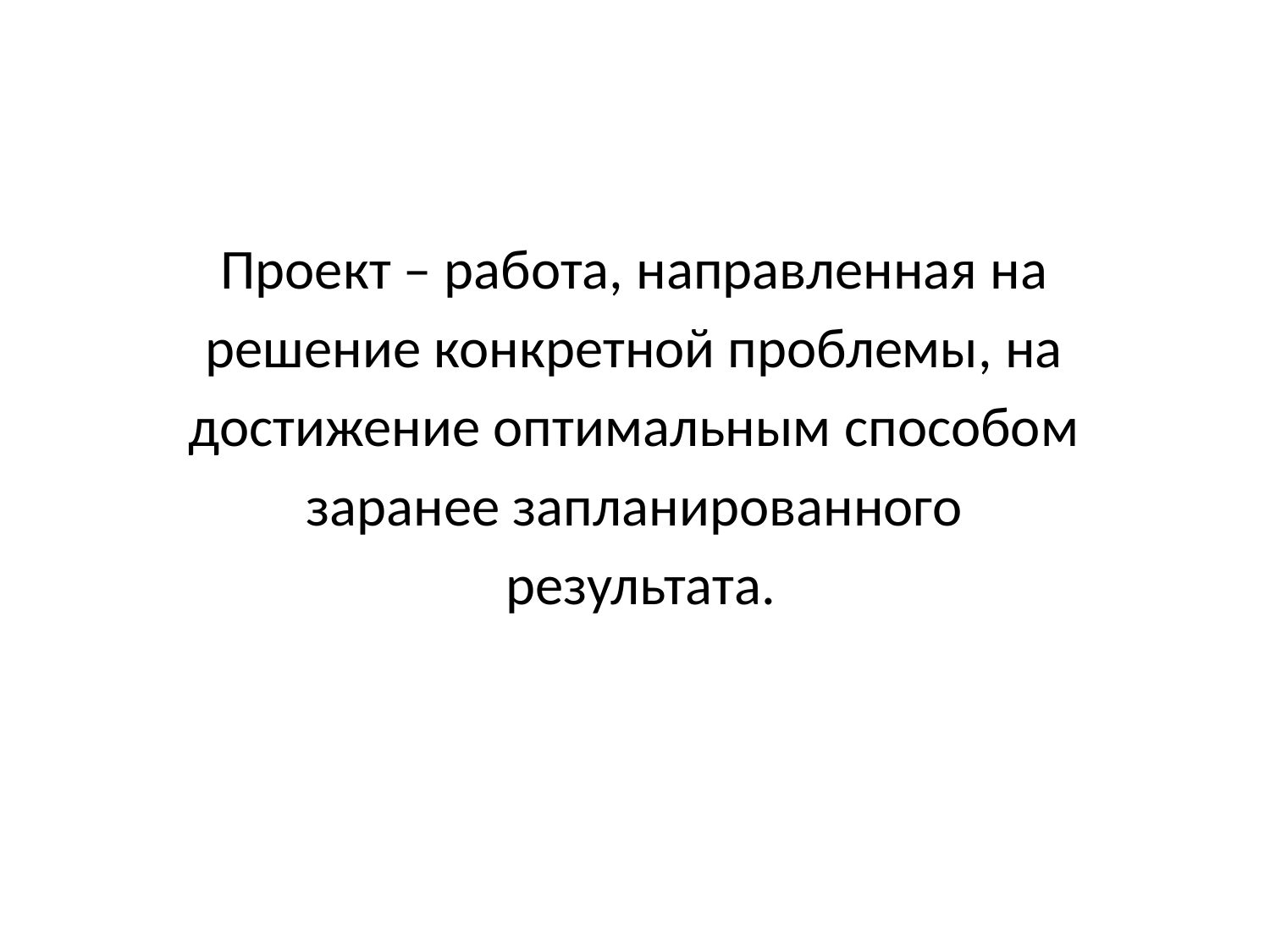

#
Проект – работа, направленная на
решение конкретной проблемы, на
достижение оптимальным способом
заранее запланированного
результата.